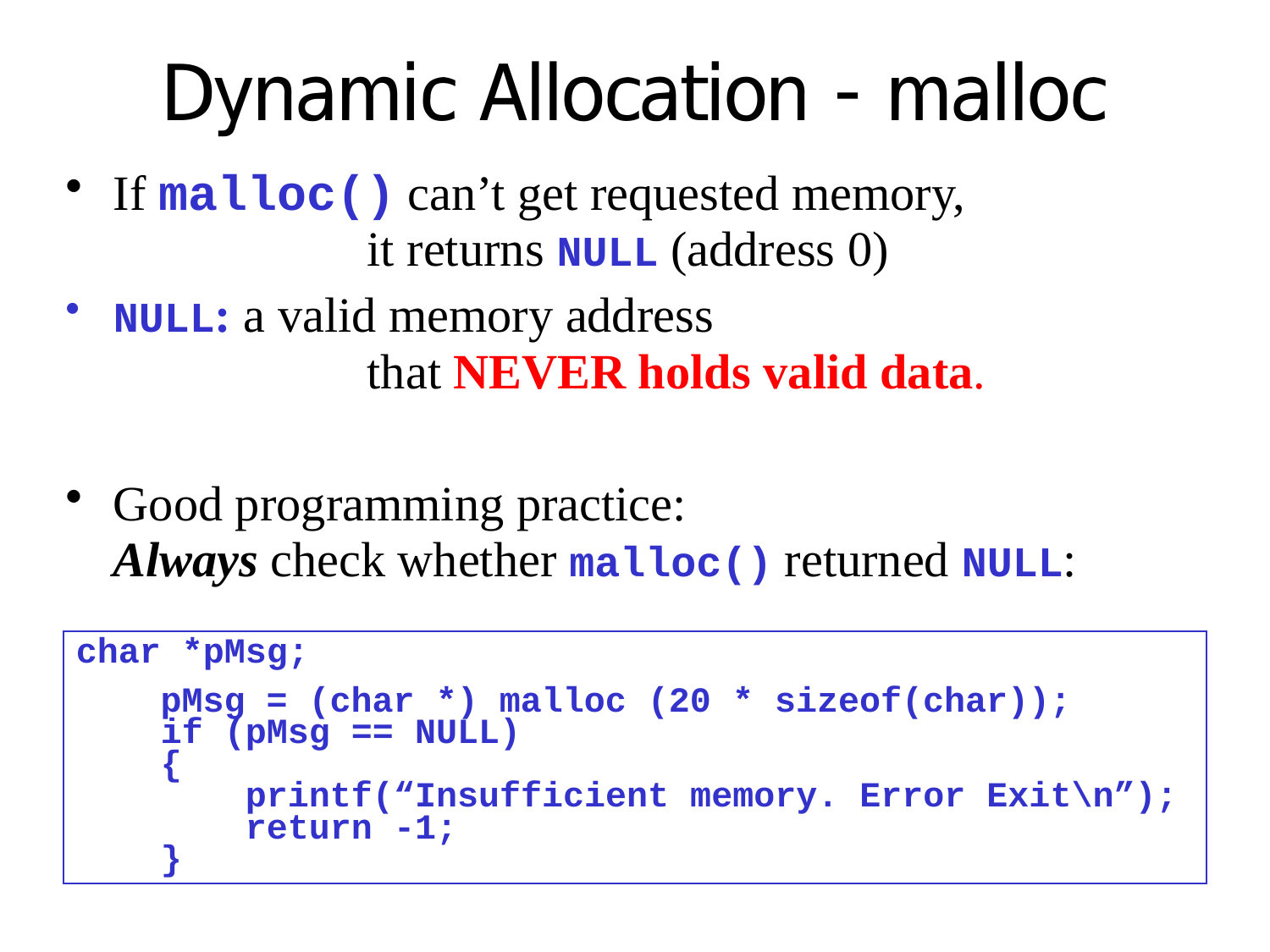

# Dynamic Allocation - malloc
If malloc() can’t get requested memory,
		it returns NULL (address 0)
NULL: a valid memory address
		that NEVER holds valid data.

Good programming practice:
Always check whether malloc() returned NULL:

char *pMsg;
    pMsg = (char *) malloc (20 * sizeof(char));
    if (pMsg == NULL)
    {
        printf(“Insufficient memory. Error Exit\n”);
        return -1;
    }